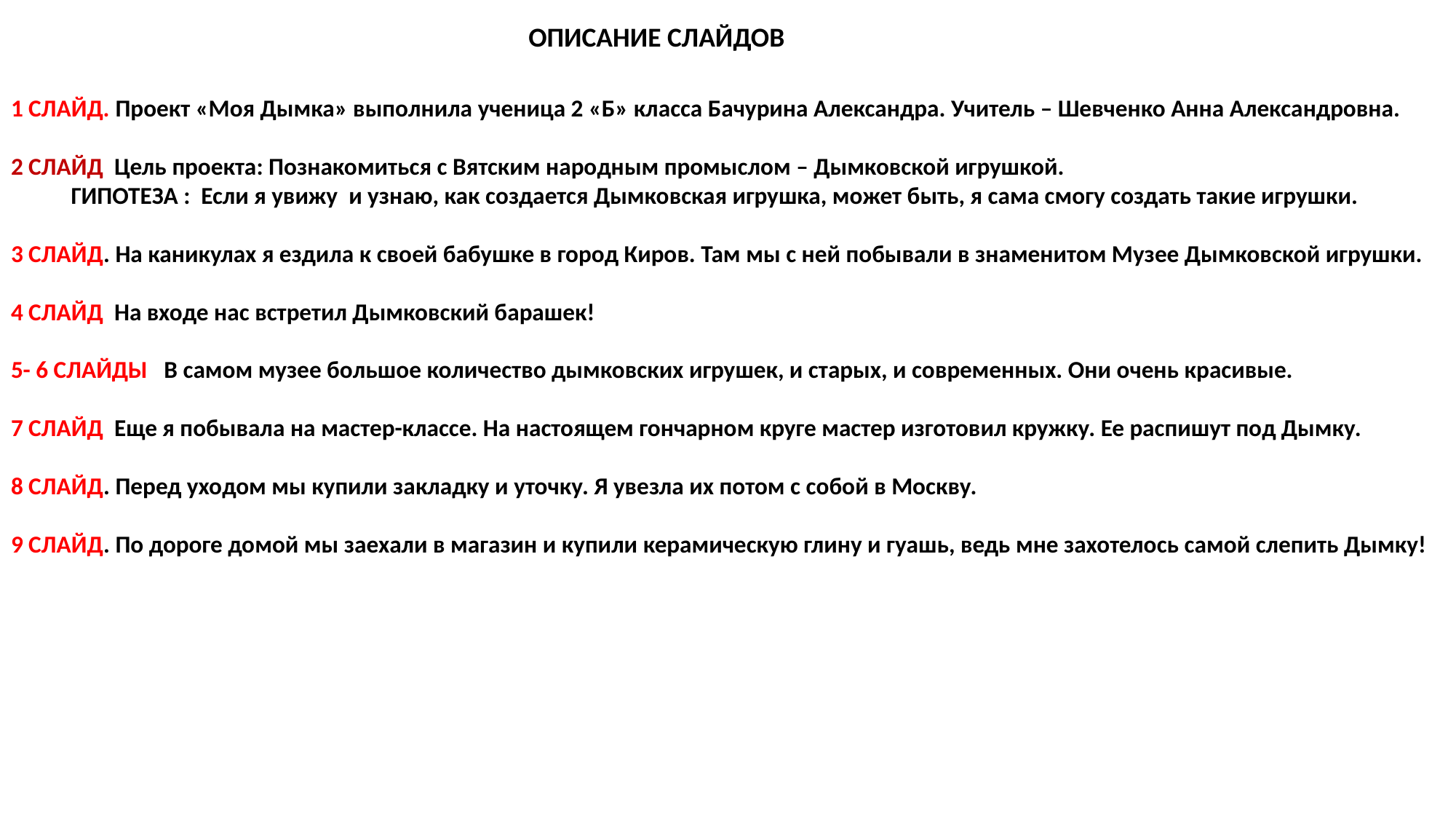

1 СЛАЙД. Проект «Моя Дымка» выполнила ученица 2 «Б» класса Бачурина Александра. Учитель – Шевченко Анна Александровна.

2 СЛАЙД  Цель проекта: Познакомиться с Вятским народным промыслом – Дымковской игрушкой.
           ГИПОТЕЗА :  Если я увижу  и узнаю, как создается Дымковская игрушка, может быть, я сама смогу создать такие игрушки.

3 СЛАЙД. На каникулах я ездила к своей бабушке в город Киров. Там мы с ней побывали в знаменитом Музее Дымковской игрушки.

4 СЛАЙД  На входе нас встретил Дымковский барашек!

5- 6 СЛАЙДЫ   В самом музее большое количество дымковских игрушек, и старых, и современных. Они очень красивые.

7 СЛАЙД  Еще я побывала на мастер-классе. На настоящем гончарном круге мастер изготовил кружку. Ее распишут под Дымку.

8 СЛАЙД. Перед уходом мы купили закладку и уточку. Я увезла их потом с собой в Москву.

9 СЛАЙД. По дороге домой мы заехали в магазин и купили керамическую глину и гуашь, ведь мне захотелось самой слепить Дымку!

ОПИСАНИЕ СЛАЙДОВ